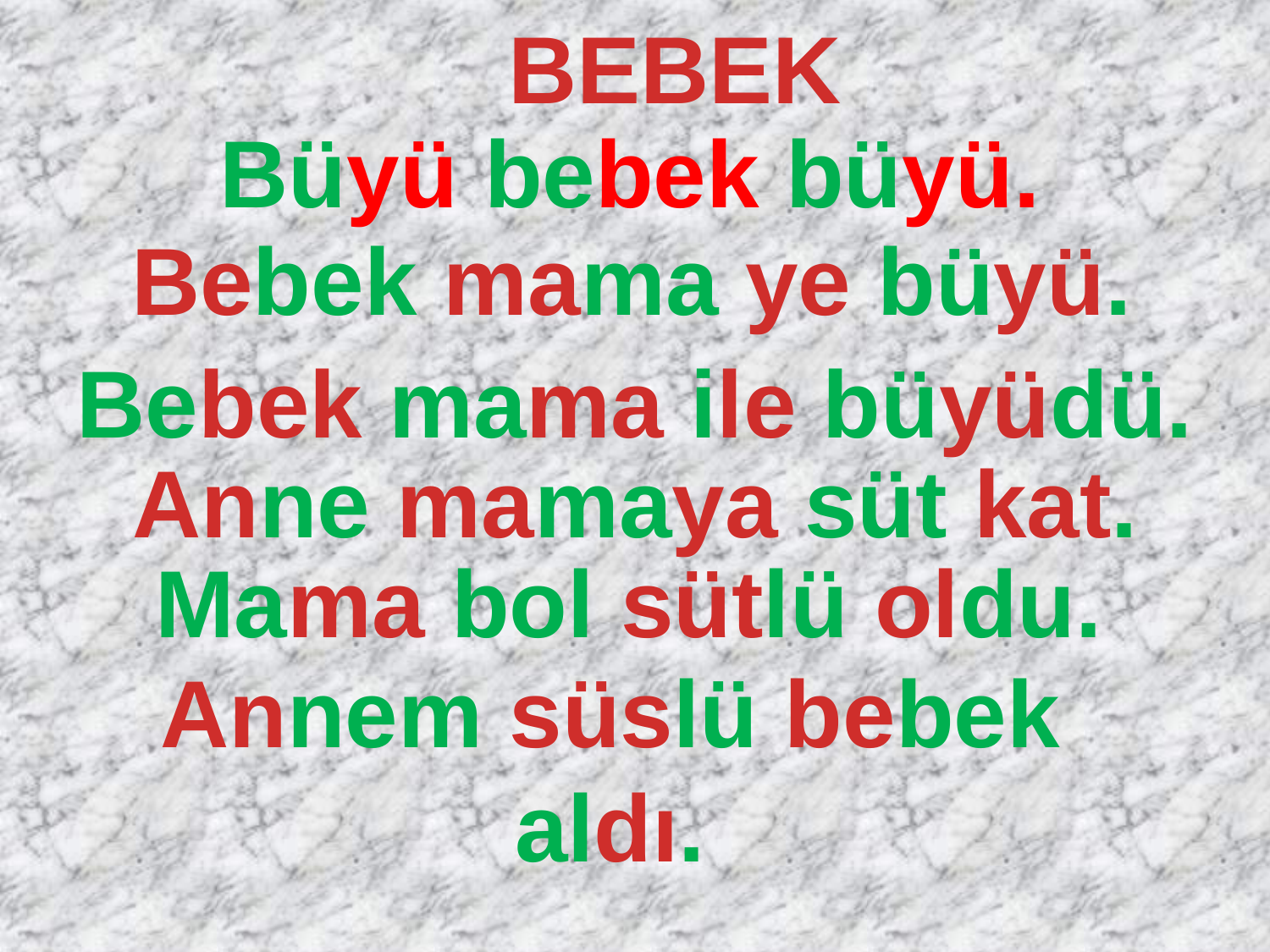

BEBEK
Büyü bebek büyü.
Bebek mama ye büyü.
Bebek mama ile büyüdü.
Anne mamaya süt kat.
Mama bol sütlü oldu.
Annem süslü bebek
aldı.